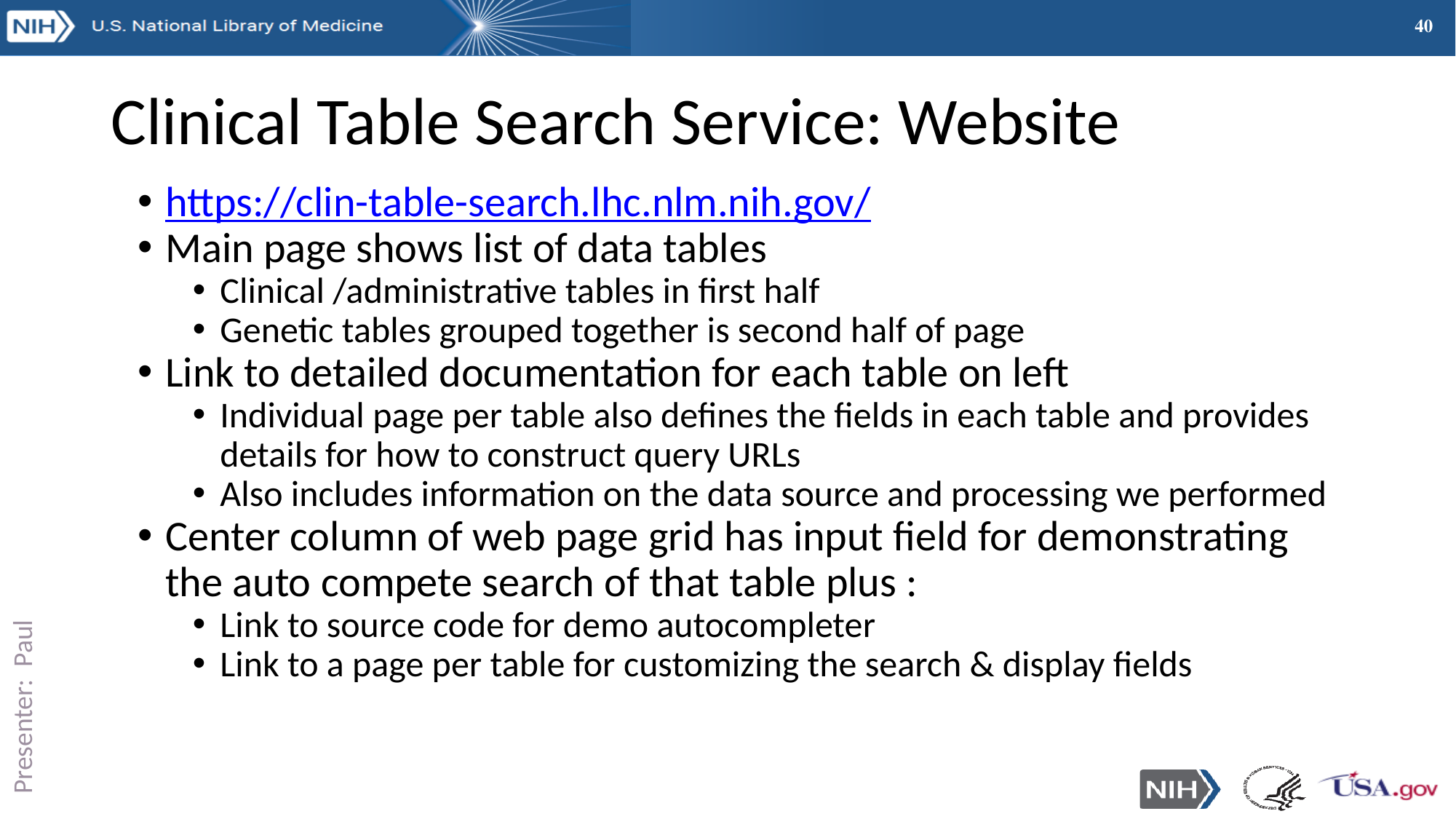

# Clinical Table Search Service: Website
https://clin-table-search.lhc.nlm.nih.gov/
Main page shows list of data tables
Clinical /administrative tables in first half
Genetic tables grouped together is second half of page
Link to detailed documentation for each table on left
Individual page per table also defines the fields in each table and provides details for how to construct query URLs
Also includes information on the data source and processing we performed
Center column of web page grid has input field for demonstrating the auto compete search of that table plus :
Link to source code for demo autocompleter
Link to a page per table for customizing the search & display fields

Presenter:  Paul